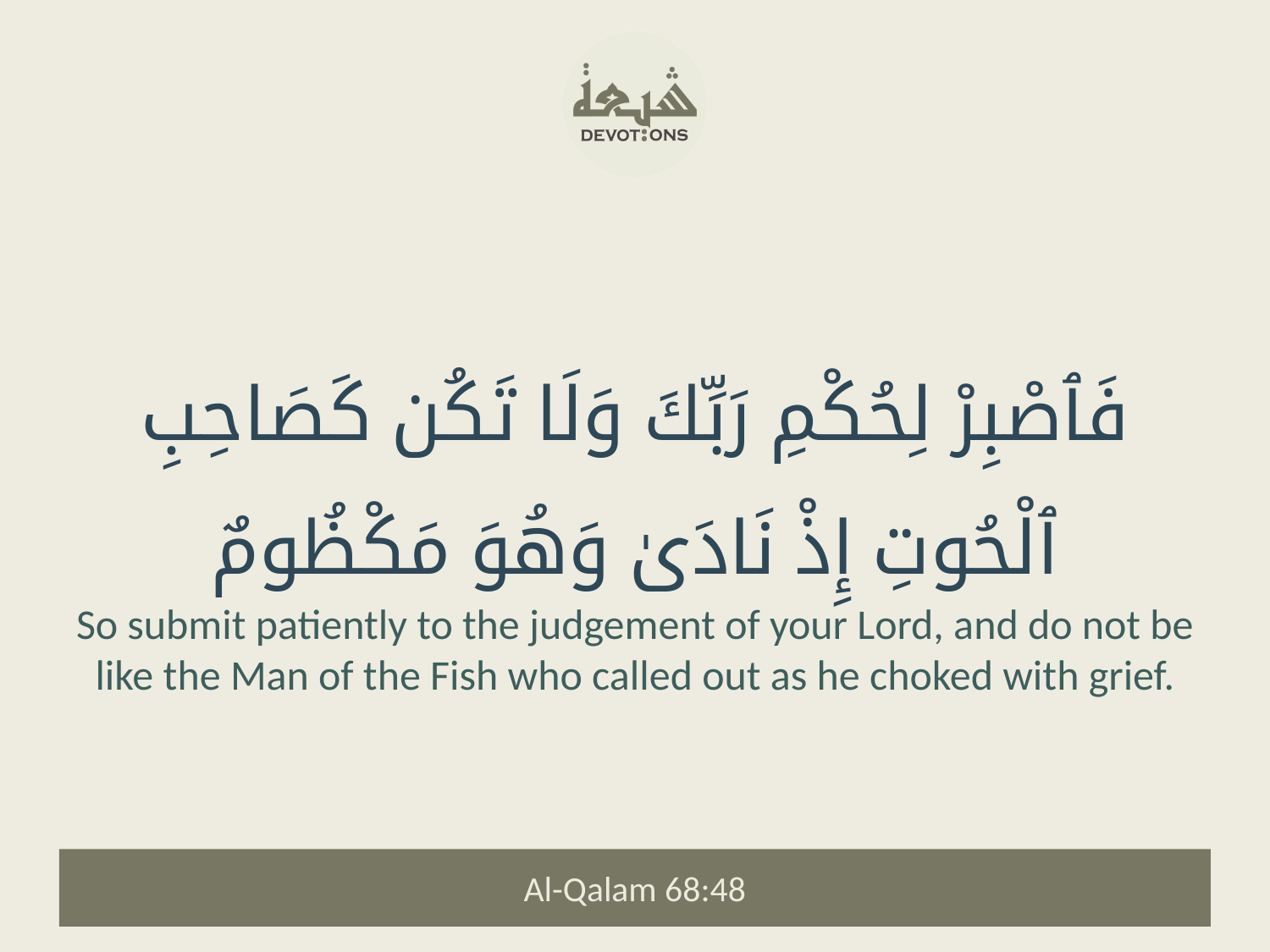

فَٱصْبِرْ لِحُكْمِ رَبِّكَ وَلَا تَكُن كَصَاحِبِ ٱلْحُوتِ إِذْ نَادَىٰ وَهُوَ مَكْظُومٌ
So submit patiently to the judgement of your Lord, and do not be like the Man of the Fish who called out as he choked with grief.
Al-Qalam 68:48